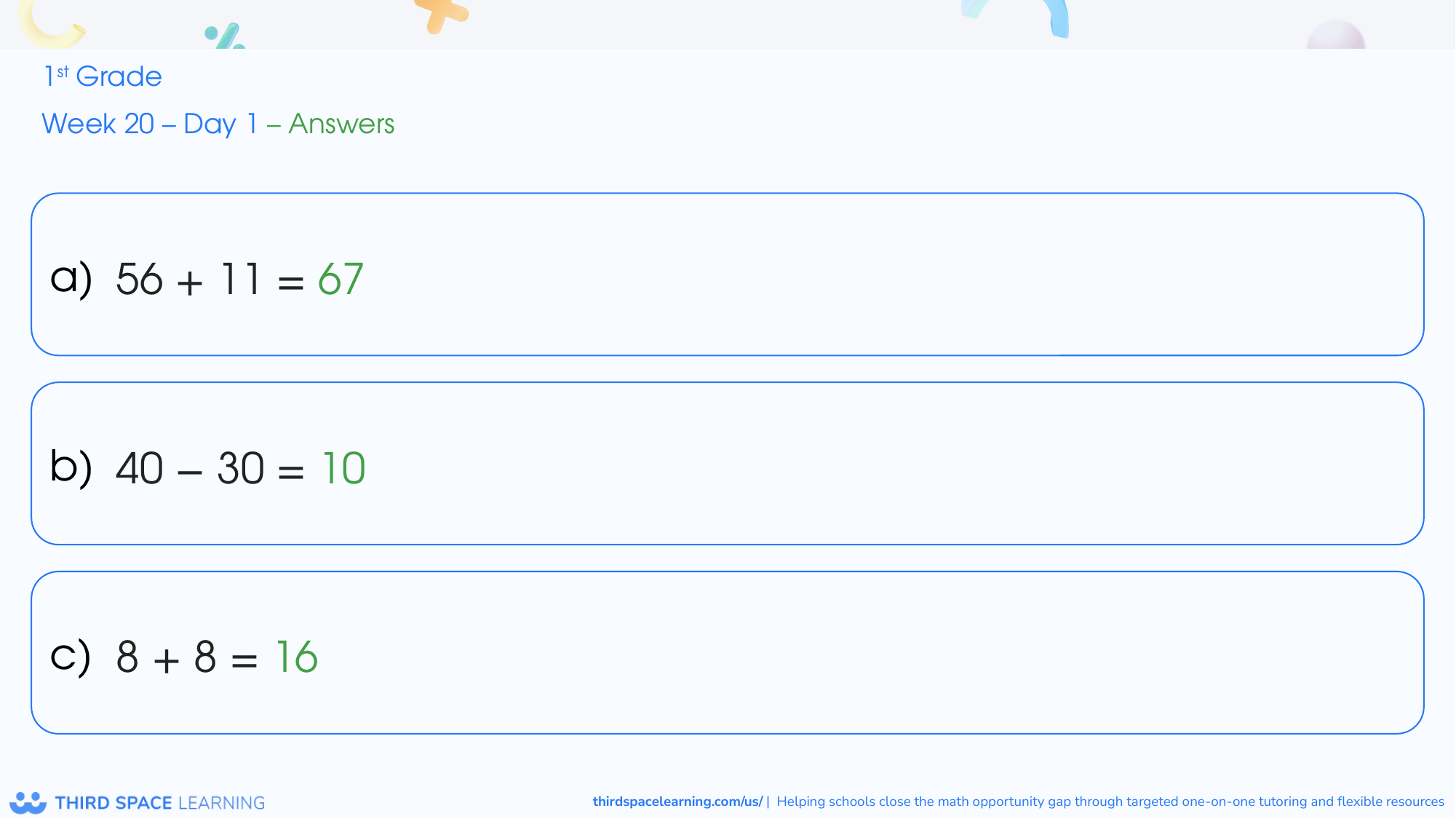

1st Grade
Week 20 – Day 1 – Answers
56 + 11 = 67
40 − 30 = 10
8 + 8 = 16